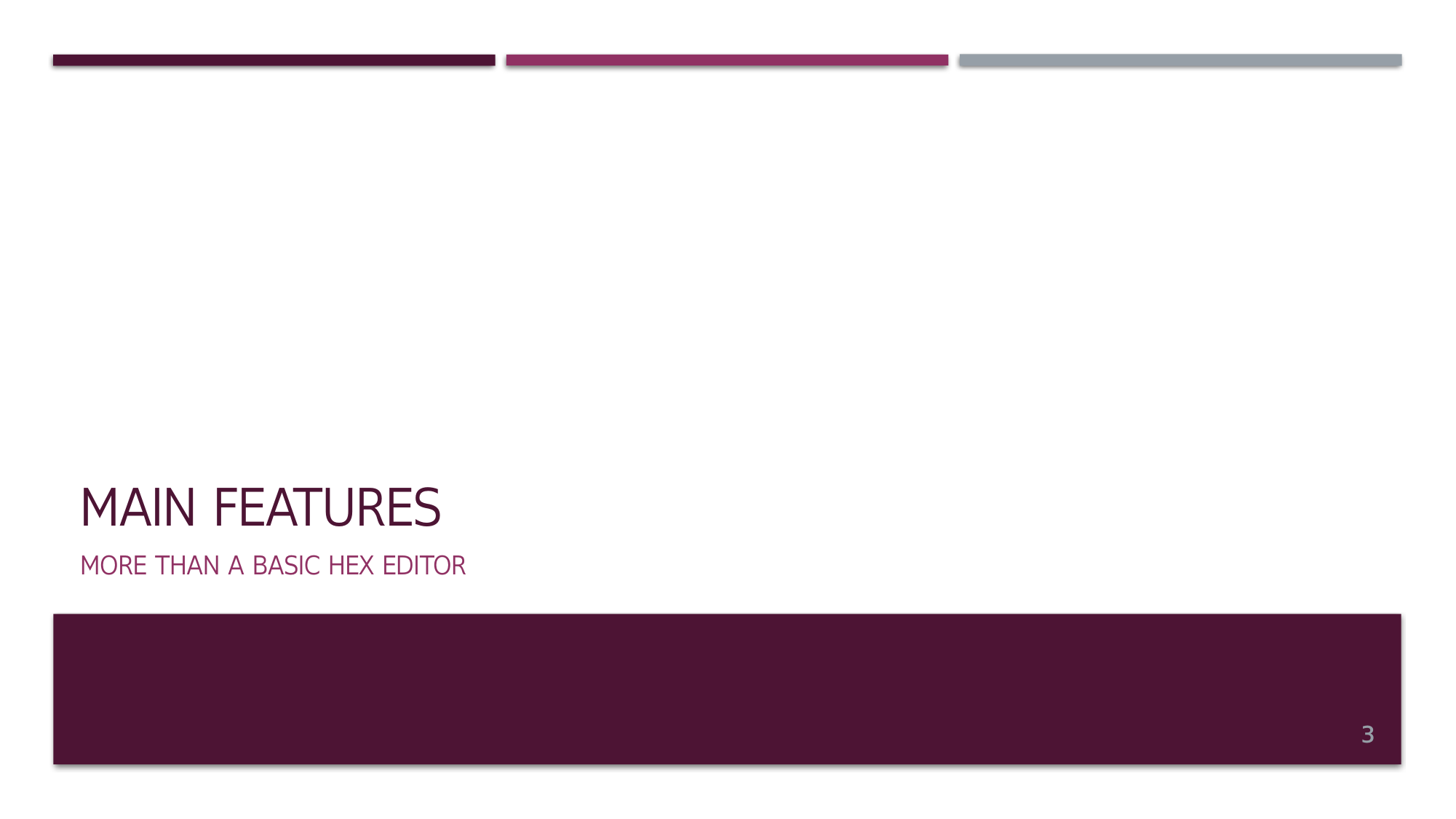

# Main features
More than a basic hex editor
3